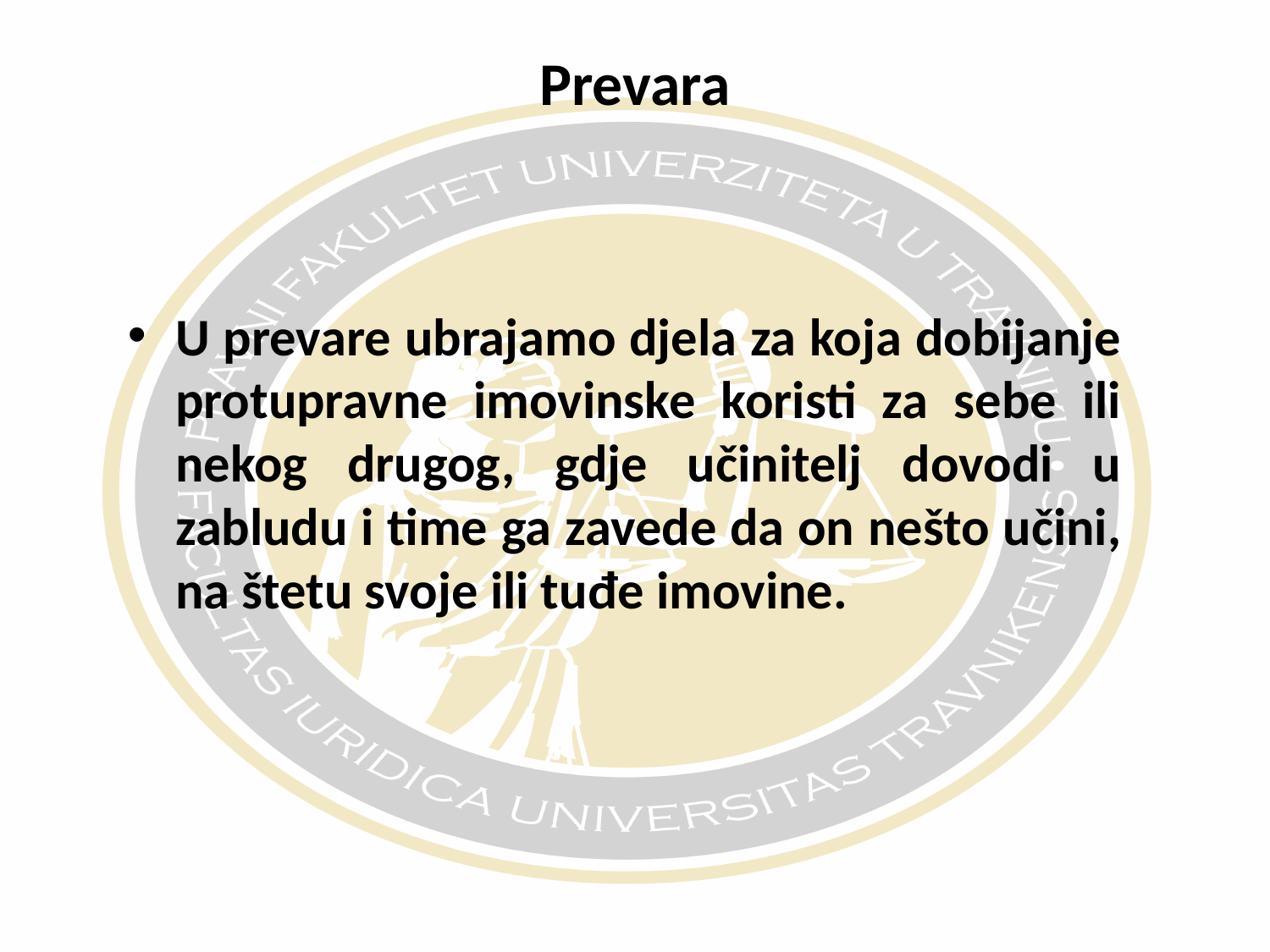

# Prevara

U prevare ubrajamo djela za koja dobijanje protupravne imovinske koristi za sebe ili nekog drugog, gdje učinitelj dovodi u zabludu i time ga zavede da on nešto učini, na štetu svoje ili tuđe imovine.